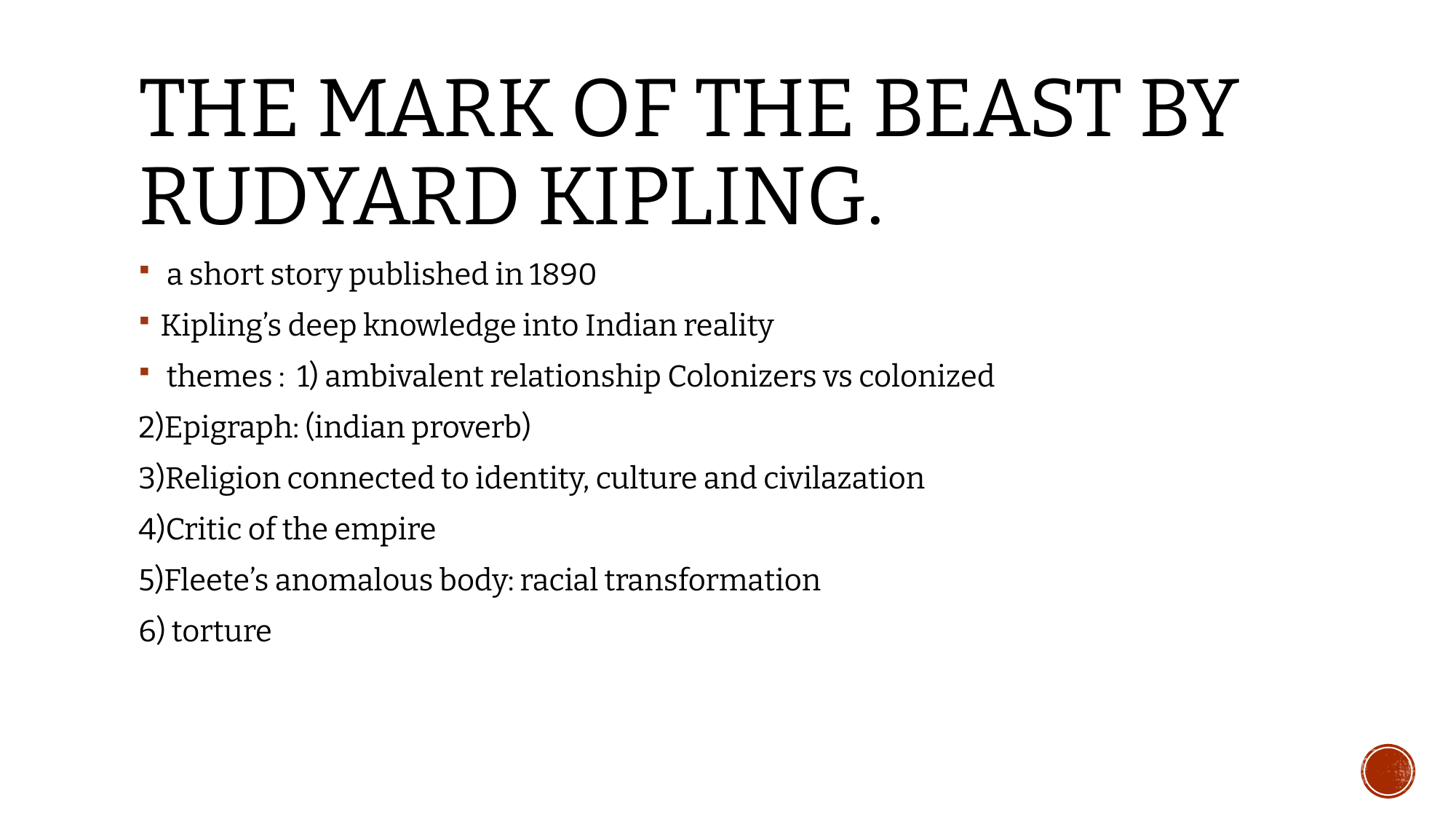

# The mark of the beast by rudyard kipling.
 a short story published in 1890
Kipling’s deep knowledge into Indian reality
 themes :  1) ambivalent relationship Colonizers vs colonized
2)Epigraph: (indian proverb)
3)Religion connected to identity, culture and civilazation
4)Critic of the empire
5)Fleete’s anomalous body: racial transformation
6) torture